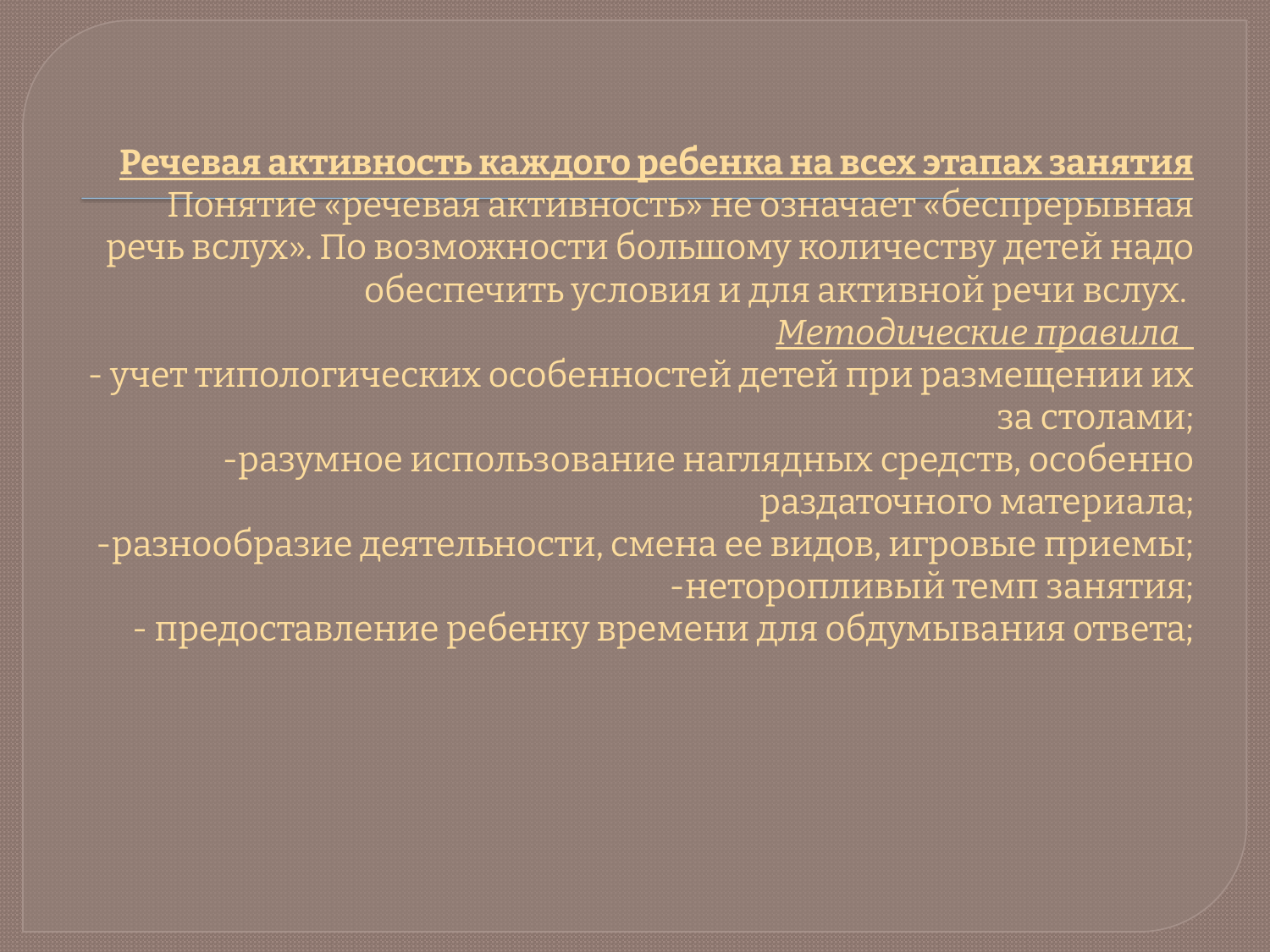

# Речевая активность каждого ребенка на всех этапах занятия Понятие «речевая активность» не означает «беспрерывная речь вслух». По возможности большому количеству детей надо обеспечить условия и для активной речи вслух. Методические правила - учет типологических особенностей детей при размещении их за столами; -разумное использование наглядных средств, особенно раздаточного материала; -разнообразие деятельности, смена ее видов, игровые приемы; -неторопливый темп занятия; - предоставление ребенку времени для обдумывания ответа;